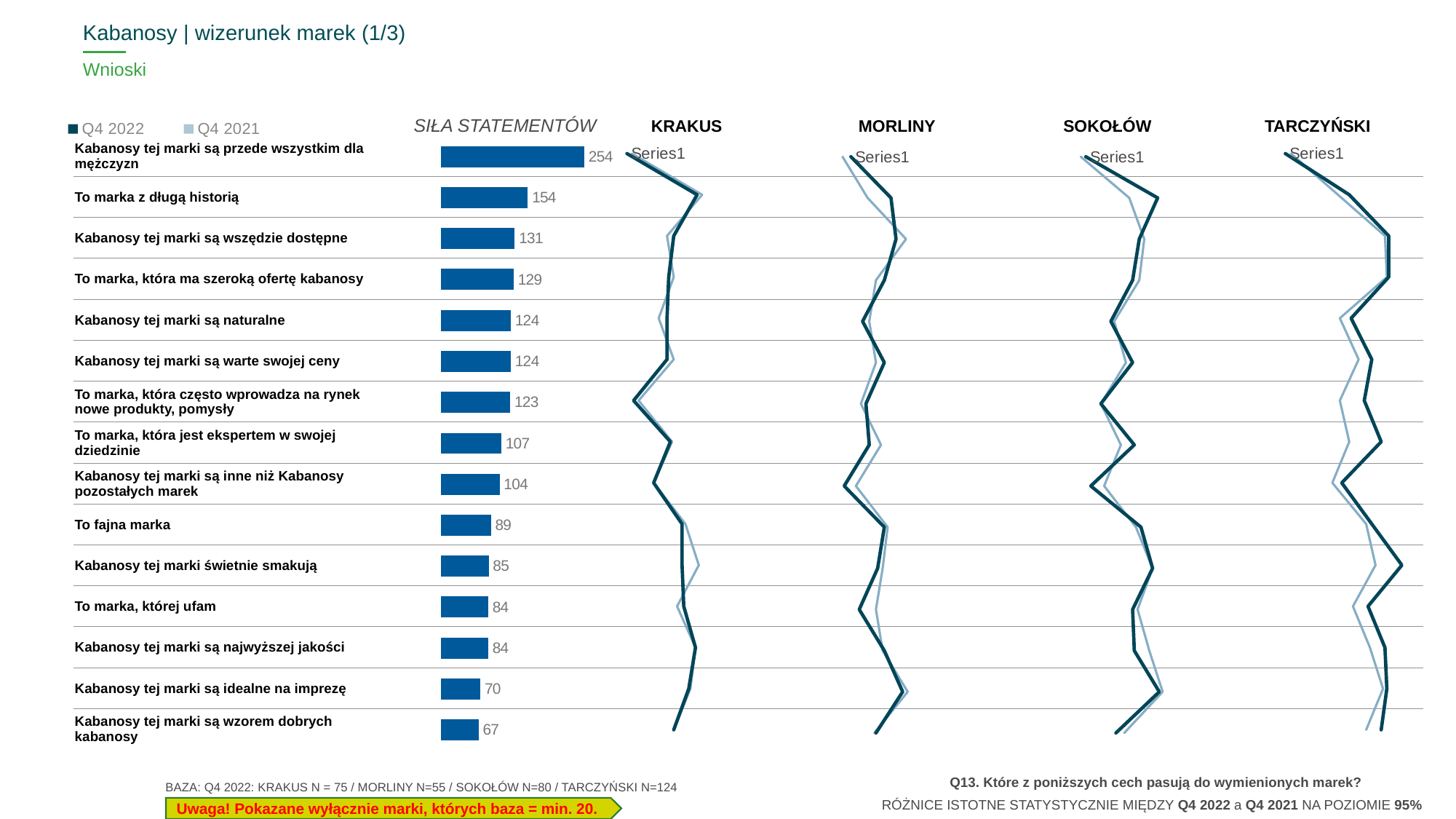

Kabanosy | wizerunek marek (1/3)
# Wnioski
| KRAKUS | MORLINY | SOKOŁÓW | TARCZYŃSKI |
| --- | --- | --- | --- |

### Chart

| Category | Q4 2022 | Kolumna2 | Kolumna6 | Q4 2021 |
|---|---|---|---|---|
|  | None | None | None | None |
|  | None | None | None | None |
|  | None | None | None | None |
|  | None | None | None | None |
|  | None | None | None | None |
|  | None | None | None | None |
|  | None | None | None | None |
SIŁA STATEMENTÓW

### Chart

| Category | Q4 2022 | Q4 2021 |
|---|---|---|

### Chart

| Category | Q4 2022 | Q4 2021 |
|---|---|---|
| Kabanosy tej marki są przede wszystkim dla mężczyzn |  |
| --- | --- |
| To marka z długą historią |  |
| Kabanosy tej marki są wszędzie dostępne |  |
| To marka, która ma szeroką ofertę kabanosy |  |
| Kabanosy tej marki są naturalne |  |
| Kabanosy tej marki są warte swojej ceny |  |
| To marka, która często wprowadza na rynek nowe produkty, pomysły |  |
| To marka, która jest ekspertem w swojej dziedzinie |  |
| Kabanosy tej marki są inne niż Kabanosy pozostałych marek |  |
| To fajna marka |  |
| Kabanosy tej marki świetnie smakują |  |
| To marka, której ufam |  |
| Kabanosy tej marki są najwyższej jakości |  |
| Kabanosy tej marki są idealne na imprezę |  |
| Kabanosy tej marki są wzorem dobrych kabanosy |  |

### Chart

| Category | Seria 1 |
|---|---|
|  | 254.0 |
|  | 154.0 |
|  | 131.0 |
|  | 129.0 |
|  | 124.0 |
|  | 124.0 |
|  | 123.0 |
|  | 107.0 |
|  | 104.0 |
|  | 89.0 |
|  | 85.0 |
|  | 84.0 |
|  | 84.0 |
|  | 70.0 |
|  | 67.0 |

### Chart

| Category | Q4 2022 | Q4 2021 |
|---|---|---|

### Chart

| Category | Q4 2022 | Q4 2021 |
|---|---|---|
Q13. Które z poniższych cech pasują do wymienionych marek?

BAZA: Q4 2022: KRAKUS N = 75 / MORLINY N=55 / SOKOŁÓW N=80 / TARCZYŃSKI N=124
RÓŻNICE ISTOTNE STATYSTYCZNIE MIĘDZY Q4 2022 a Q4 2021 NA POZIOMIE 95%
Uwaga! Pokazane wyłącznie marki, których baza = min. 20.